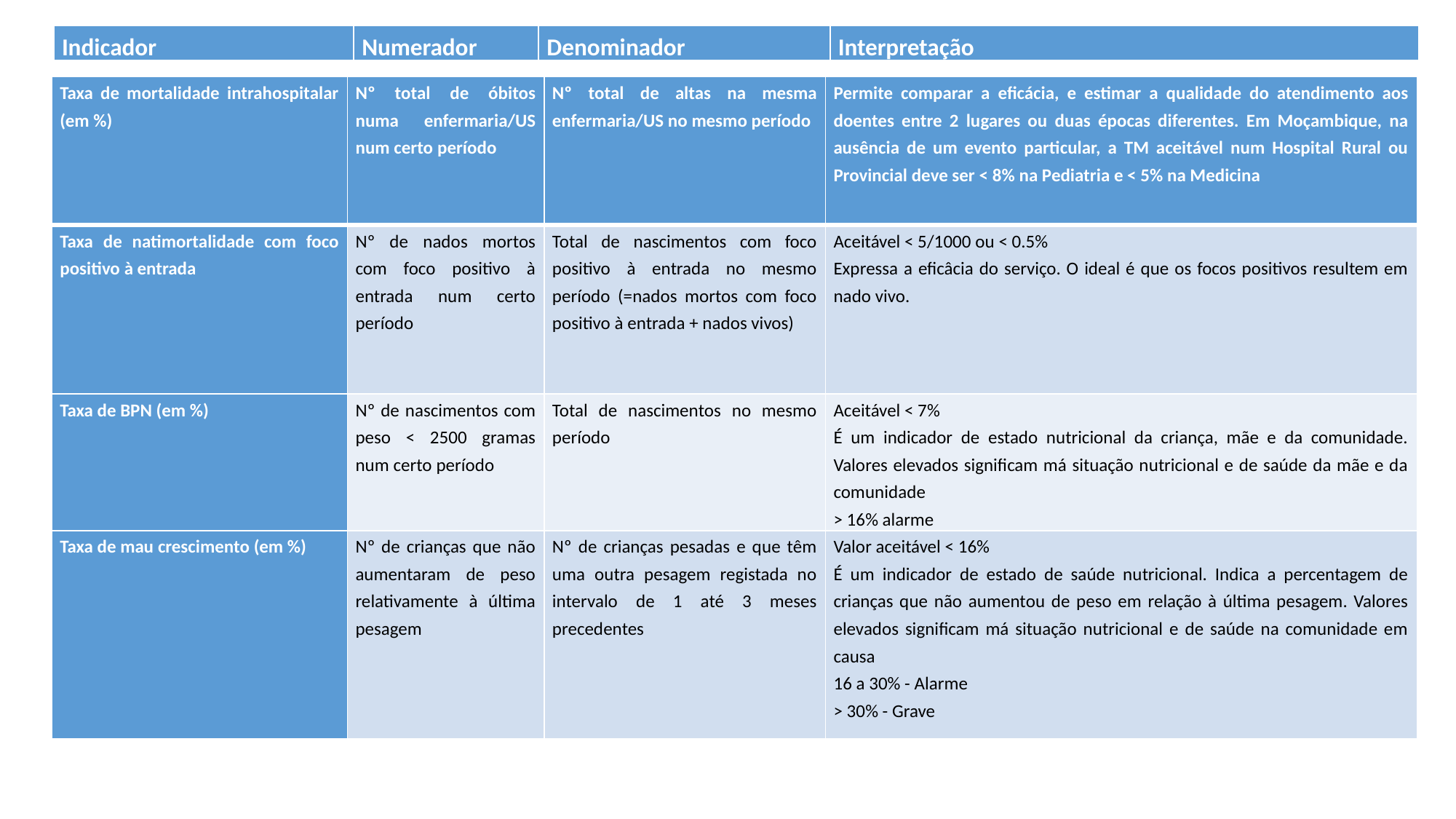

| Indicador | Numerador | Denominador | Interpretação |
| --- | --- | --- | --- |
| Taxa de mortalidade intrahospitalar (em %) | Nº total de óbitos numa enfermaria/US num certo período | Nº total de altas na mesma enfermaria/US no mesmo período | Permite comparar a eficácia, e estimar a qualidade do atendimento aos doentes entre 2 lugares ou duas épocas diferentes. Em Moçambique, na ausência de um evento particular, a TM aceitável num Hospital Rural ou Provincial deve ser < 8% na Pediatria e < 5% na Medicina |
| --- | --- | --- | --- |
| Taxa de natimortalidade com foco positivo à entrada | Nº de nados mortos com foco positivo à entrada num certo período | Total de nascimentos com foco positivo à entrada no mesmo período (=nados mortos com foco positivo à entrada + nados vivos) | Aceitável < 5/1000 ou < 0.5% Expressa a eficâcia do serviço. O ideal é que os focos positivos resultem em nado vivo. |
| Taxa de BPN (em %) | Nº de nascimentos com peso < 2500 gramas num certo período | Total de nascimentos no mesmo período | Aceitável < 7% É um indicador de estado nutricional da criança, mãe e da comunidade. Valores elevados significam má situação nutricional e de saúde da mãe e da comunidade > 16% alarme |
| Taxa de mau crescimento (em %) | Nº de crianças que não aumentaram de peso relativamente à última pesagem | Nº de crianças pesadas e que têm uma outra pesagem registada no intervalo de 1 até 3 meses precedentes | Valor aceitável < 16% É um indicador de estado de saúde nutricional. Indica a percentagem de crianças que não aumentou de peso em relação à última pesagem. Valores elevados significam má situação nutricional e de saúde na comunidade em causa 16 a 30% - Alarme > 30% - Grave |